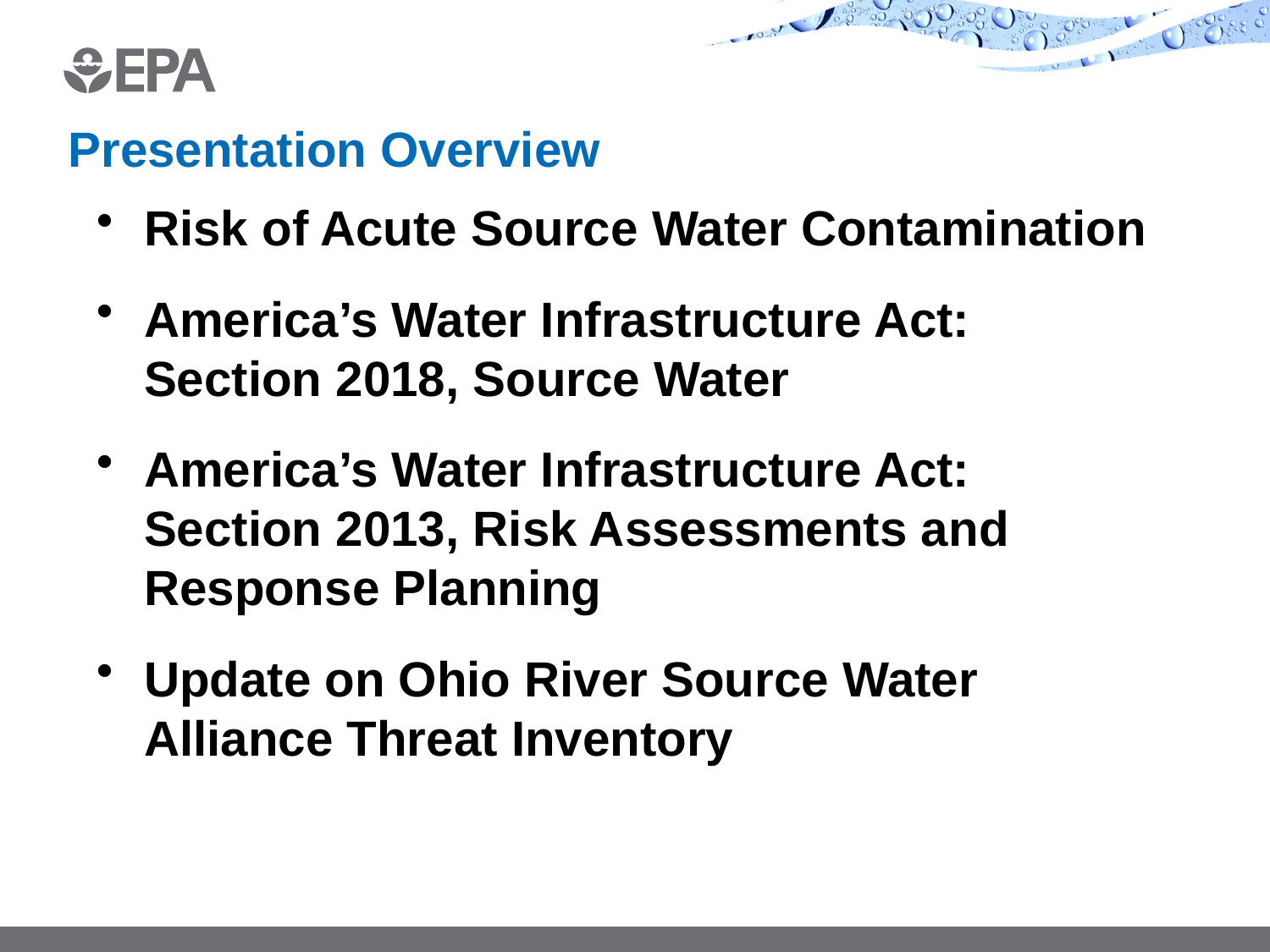

Presentation Overview
Risk of Acute Source Water Contamination
America’s Water Infrastructure Act: Section 2018, Source Water
America’s Water Infrastructure Act: Section 2013, Risk Assessments and Response Planning
Update on Ohio River Source Water Alliance Threat Inventory